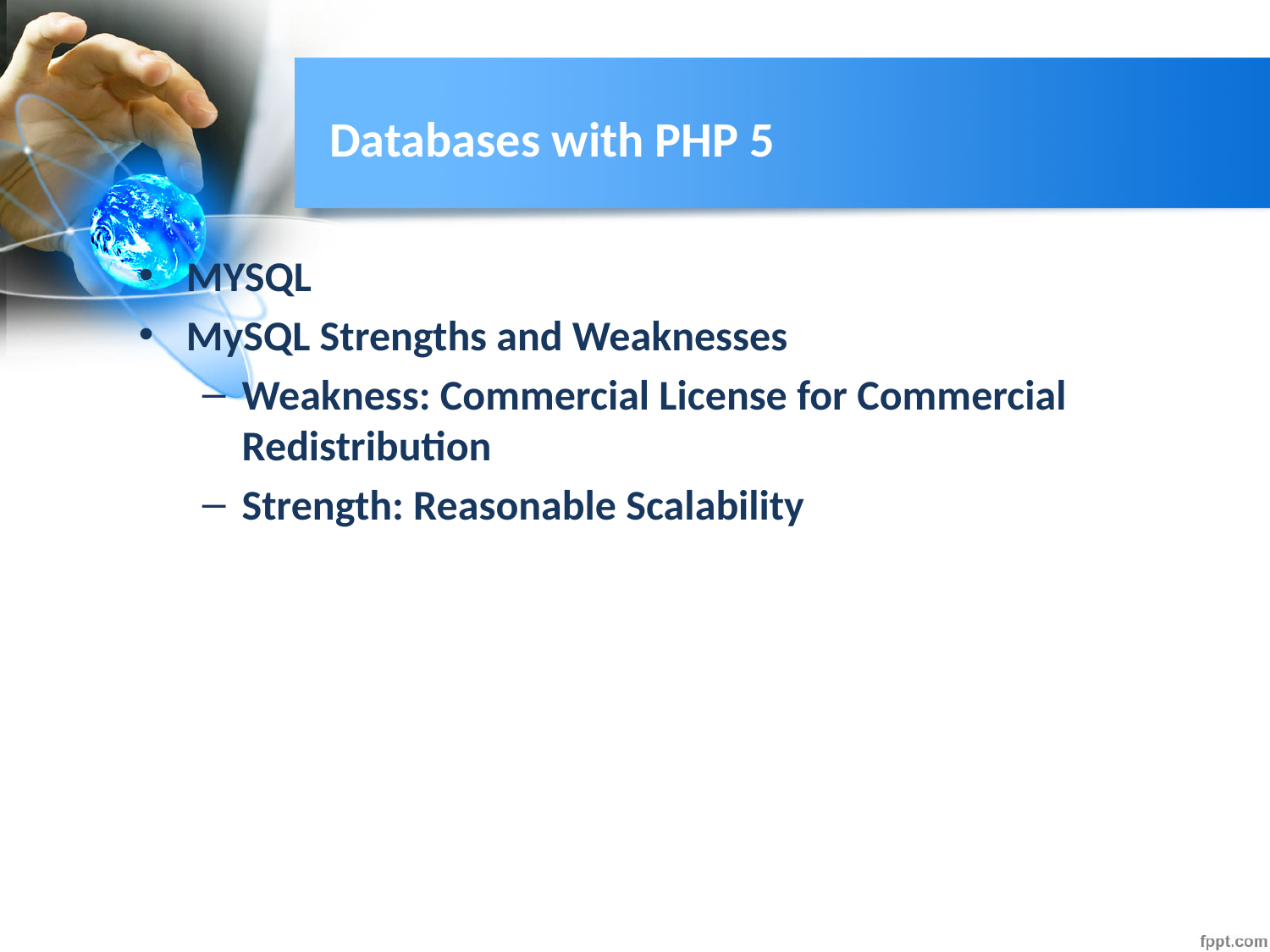

# Databases with PHP 5
MYSQL
MySQL Strengths and Weaknesses
Weakness: Commercial License for Commercial Redistribution
Strength: Reasonable Scalability